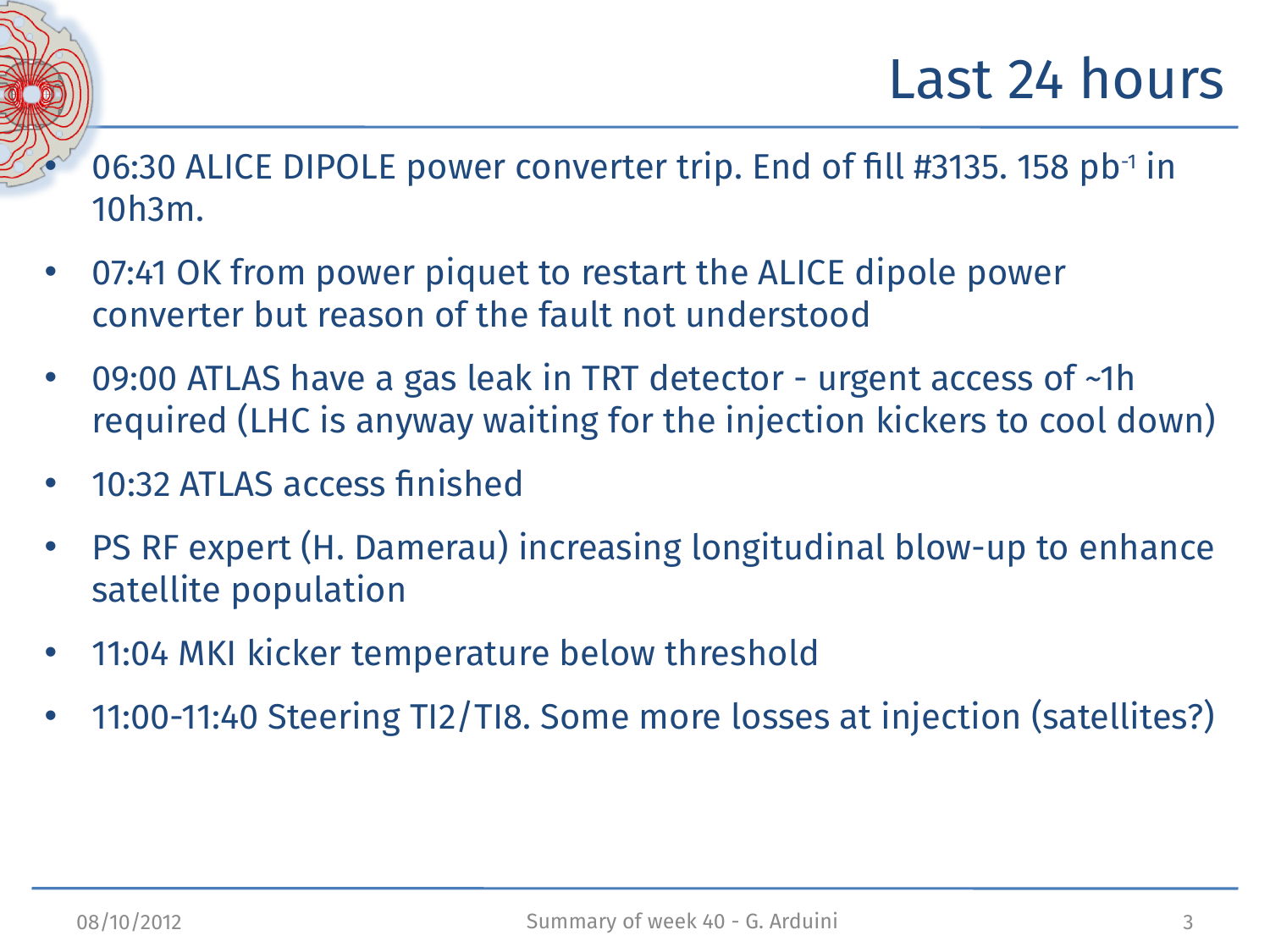

# Last 24 hours
06:30 ALICE DIPOLE power converter trip. End of fill #3135. 158 pb-1 in 10h3m.
07:41 OK from power piquet to restart the ALICE dipole power converter but reason of the fault not understood
09:00 ATLAS have a gas leak in TRT detector - urgent access of ~1h required (LHC is anyway waiting for the injection kickers to cool down)
10:32 ATLAS access finished
PS RF expert (H. Damerau) increasing longitudinal blow-up to enhance satellite population
11:04 MKI kicker temperature below threshold
11:00-11:40 Steering TI2/TI8. Some more losses at injection (satellites?)

08/10/2012
3
Summary of week 40 - G. Arduini